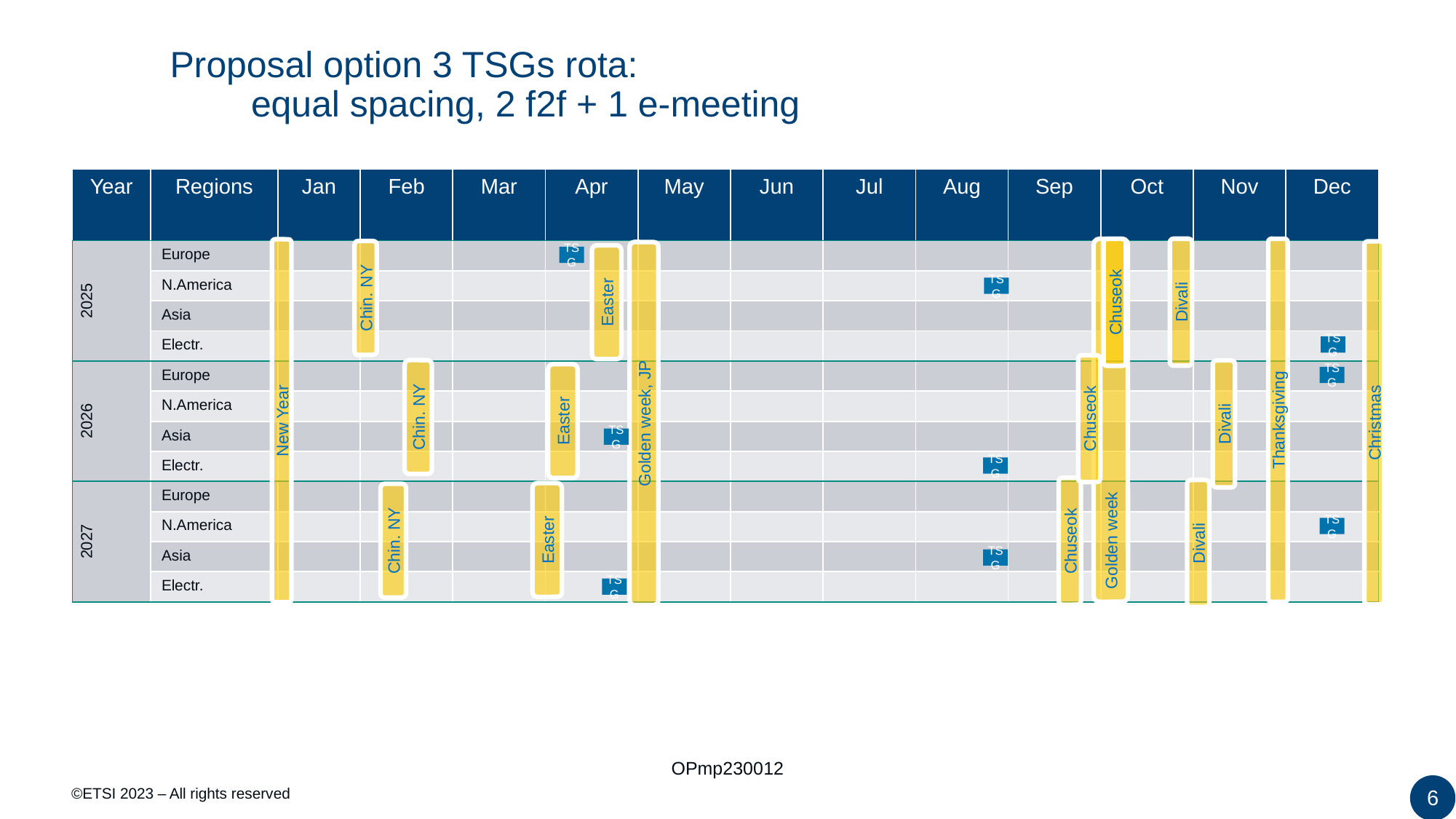

# Proposal option 3 TSGs rota: equal spacing, 2 f2f + 1 e-meeting
| Year | Regions | Jan | Feb | Mar | Apr | May | Jun | Jul | Aug | Sep | Oct | Nov | Dec |
| --- | --- | --- | --- | --- | --- | --- | --- | --- | --- | --- | --- | --- | --- |
| 2025 | Europe |  |  |  |  |  |  |  |  |  |  |  |  |
|  | N.America |  |  |  |  |  |  |  |  |  |  |  |  |
|  | Asia |  |  |  |  |  |  |  |  |  |  |  |  |
|  | Electr. |  |  |  |  |  |  |  |  |  |  |  |  |
| 2026 | Europe |  |  |  |  |  |  |  |  |  |  |  |  |
|  | N.America |  |  |  |  |  |  |  |  |  |  |  |  |
|  | Asia |  |  |  |  |  |  |  |  |  |  |  |  |
|  | Electr. |  |  |  |  |  |  |  |  |  |  |  |  |
| 2027 | Europe |  |  |  |  |  |  |  |  |  |  |  |  |
|  | N.America |  |  |  |  |  |  |  |  |  |  |  |  |
|  | Asia |  |  |  |  |  |  |  |  |  |  |  |  |
|  | Electr. |  |  |  |  |  |  |  |  |  |  |  |  |
Golden week
Divali
Thanksgiving
Chuseok
New Year
Chin. NY
Christmas
Golden week, JP
Easter
TSG
TSG
TSG
Chuseok
Chin. NY
Divali
Easter
TSG
TSG
TSG
Chuseok
Divali
Easter
Chin. NY
TSG
TSG
TSG
OPmp230012